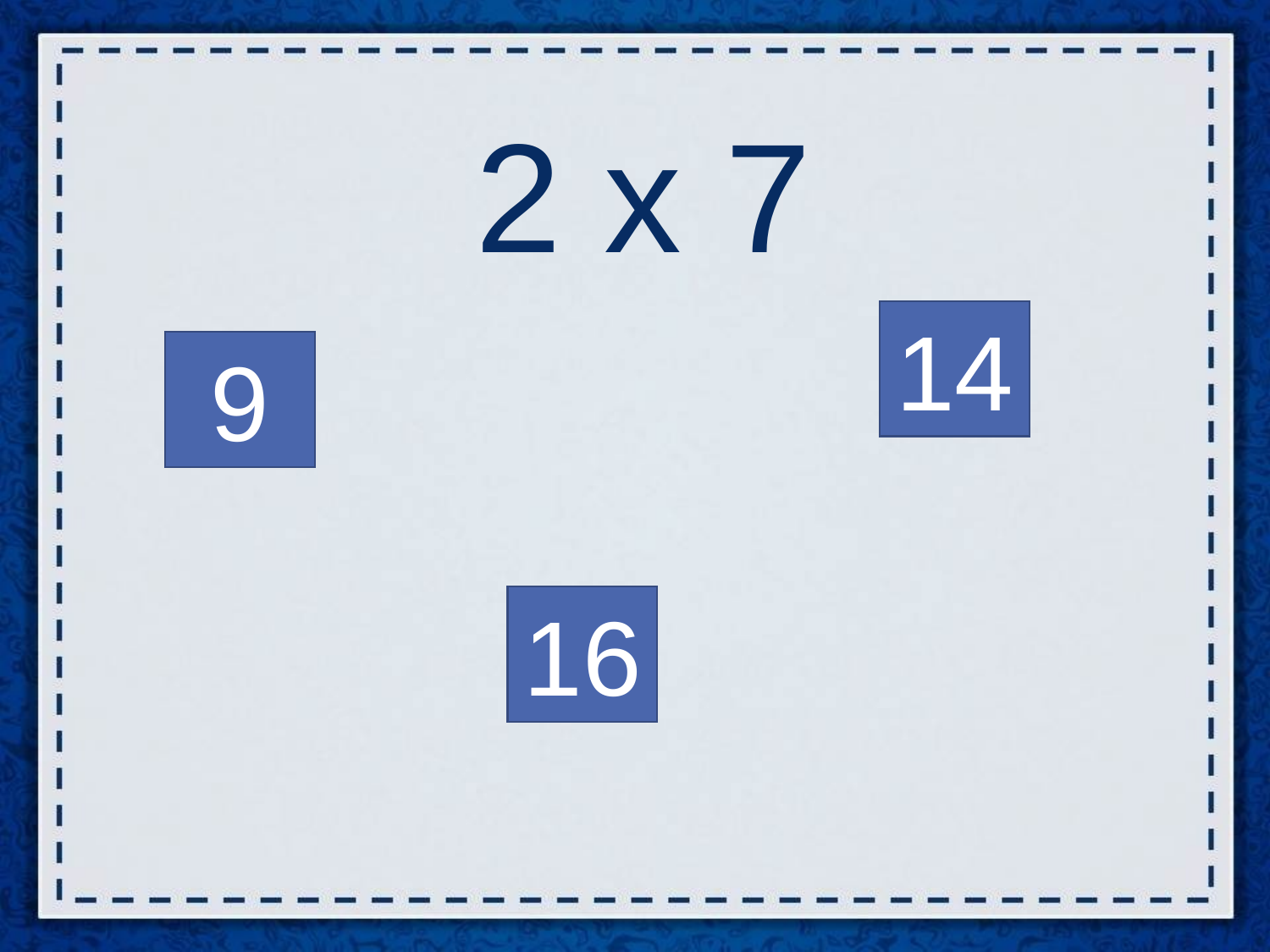

# 2 х 7

14
9
16